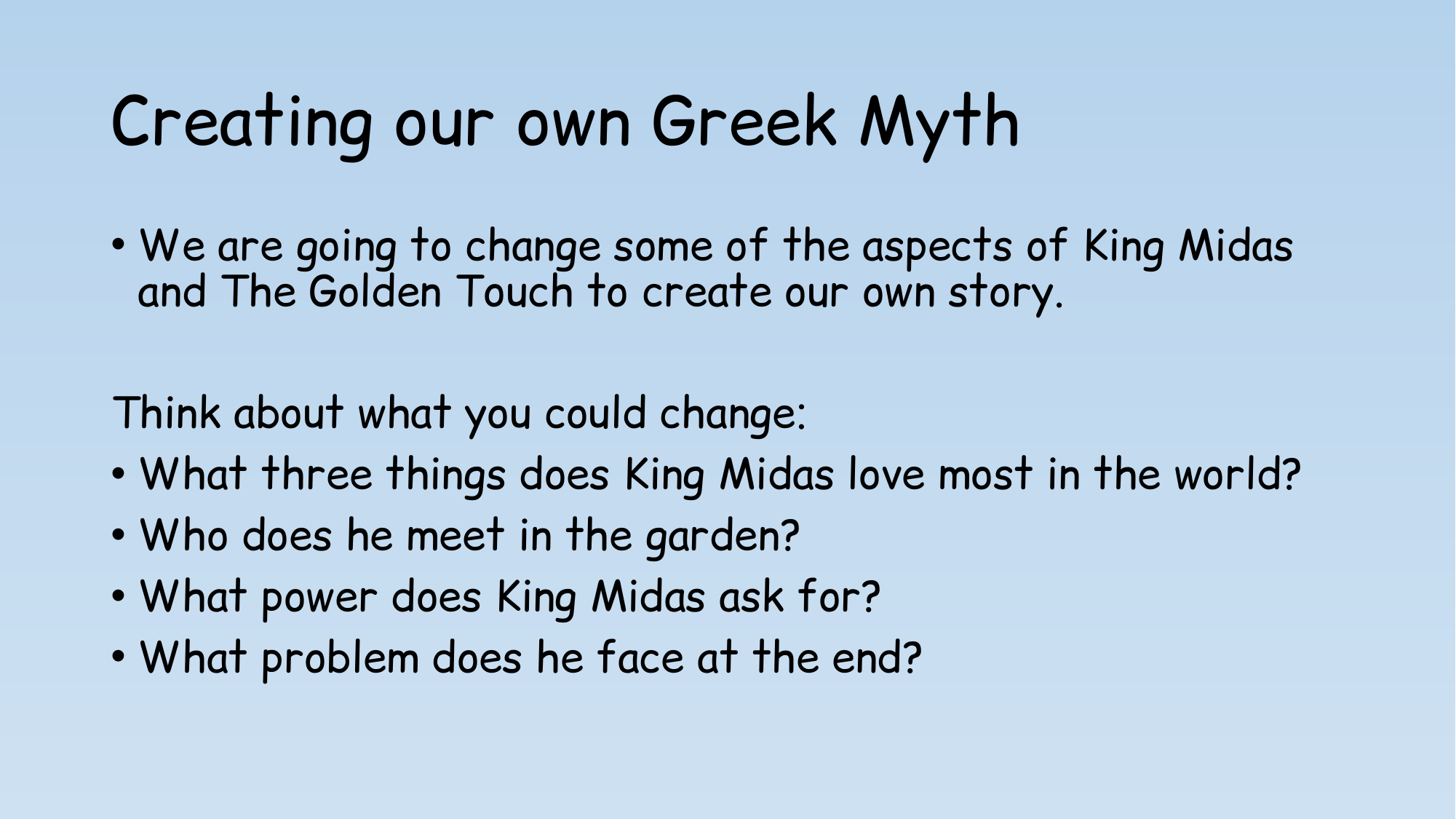

# Creating our own Greek Myth
We are going to change some of the aspects of King Midas and The Golden Touch to create our own story.

Think about what you could change:
What three things does King Midas love most in the world?
Who does he meet in the garden?
What power does King Midas ask for?
What problem does he face at the end?